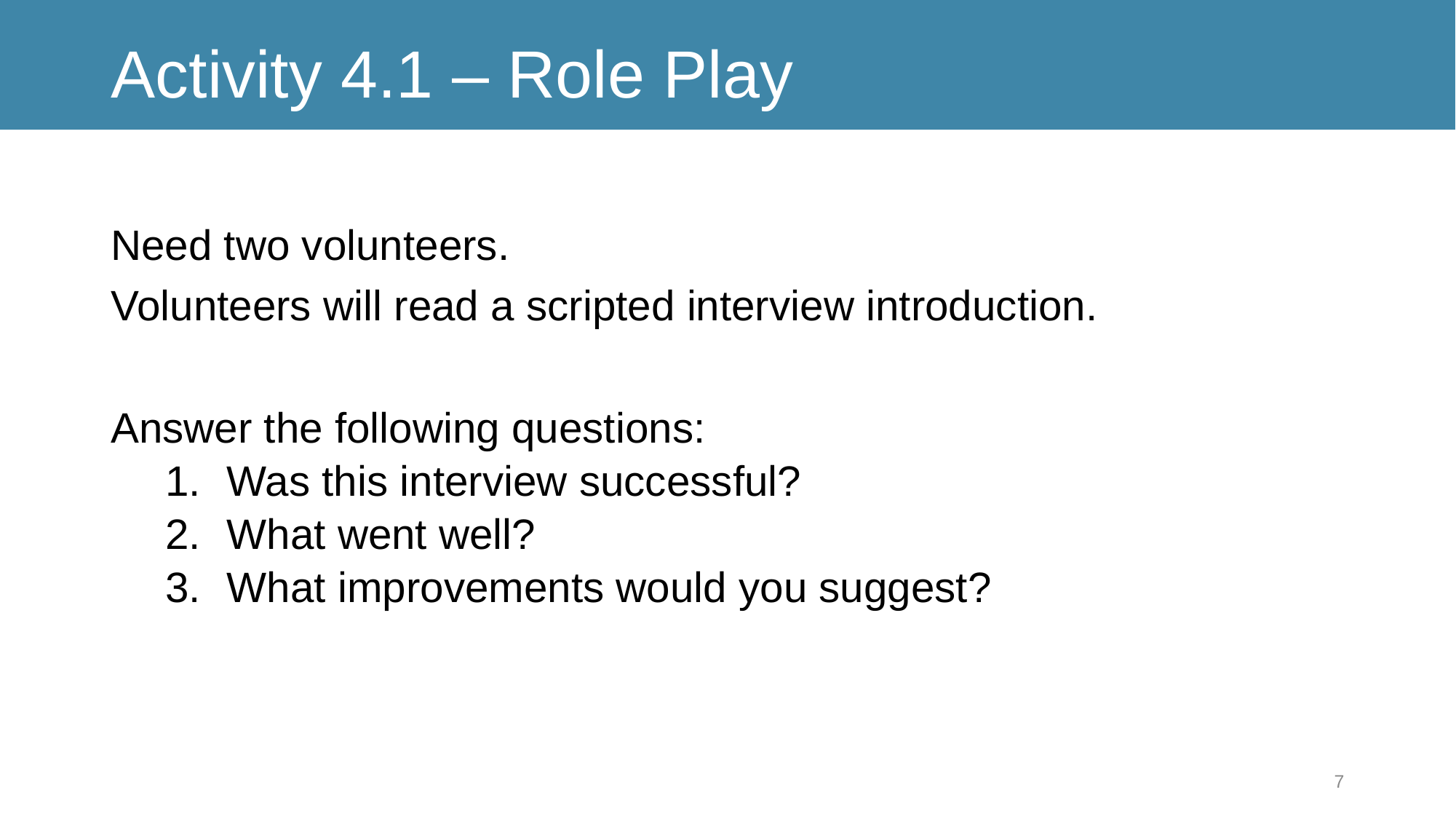

# Activity 4.1 – Role Play
Need two volunteers.
Volunteers will read a scripted interview introduction.

Answer the following questions:
Was this interview successful?
What went well?
What improvements would you suggest?
7